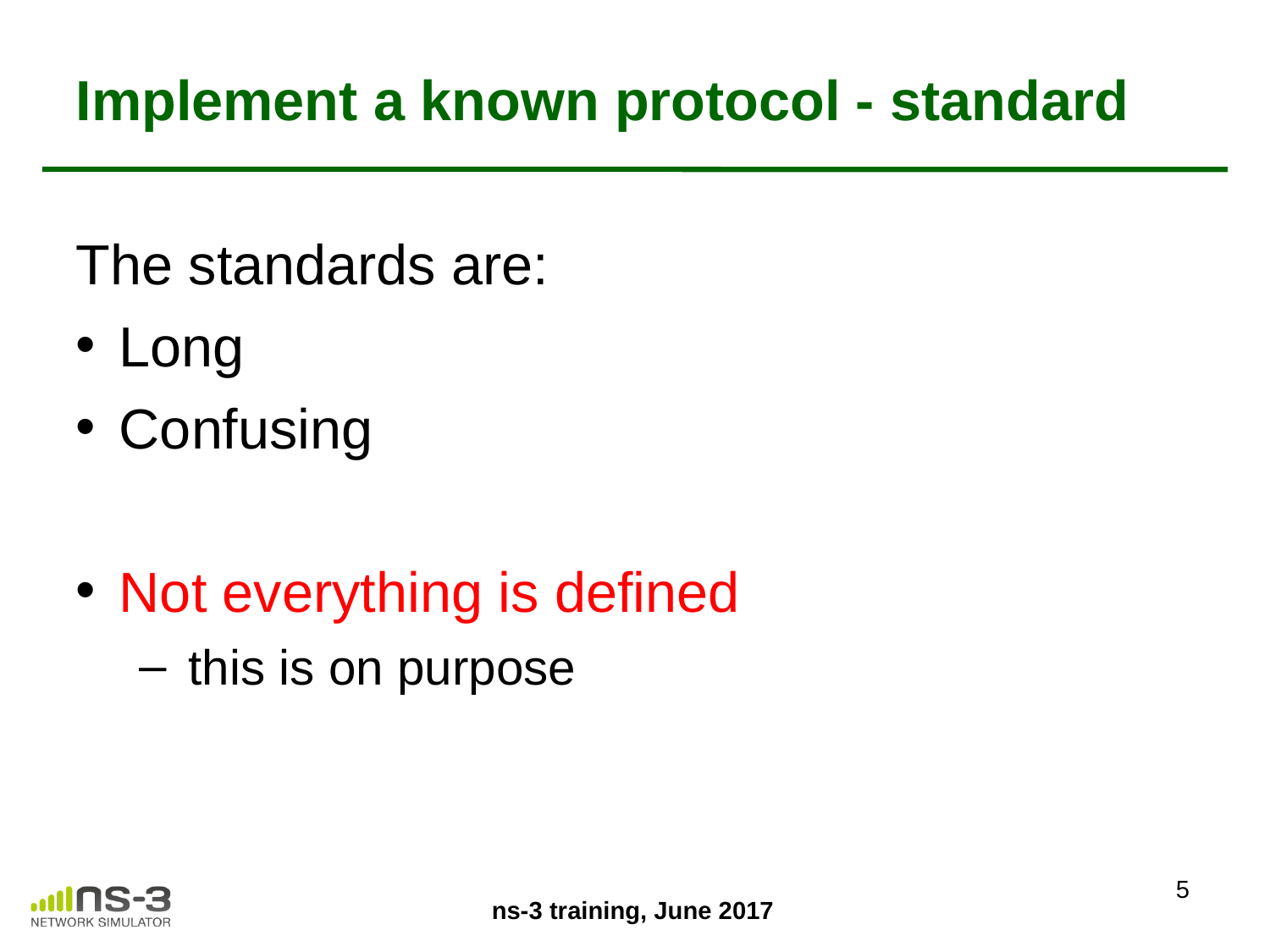

# Implement a known protocol - standard
The standards are:
Long
Confusing

Not everything is defined
 this is on purpose
5
ns-3 training, June 2017